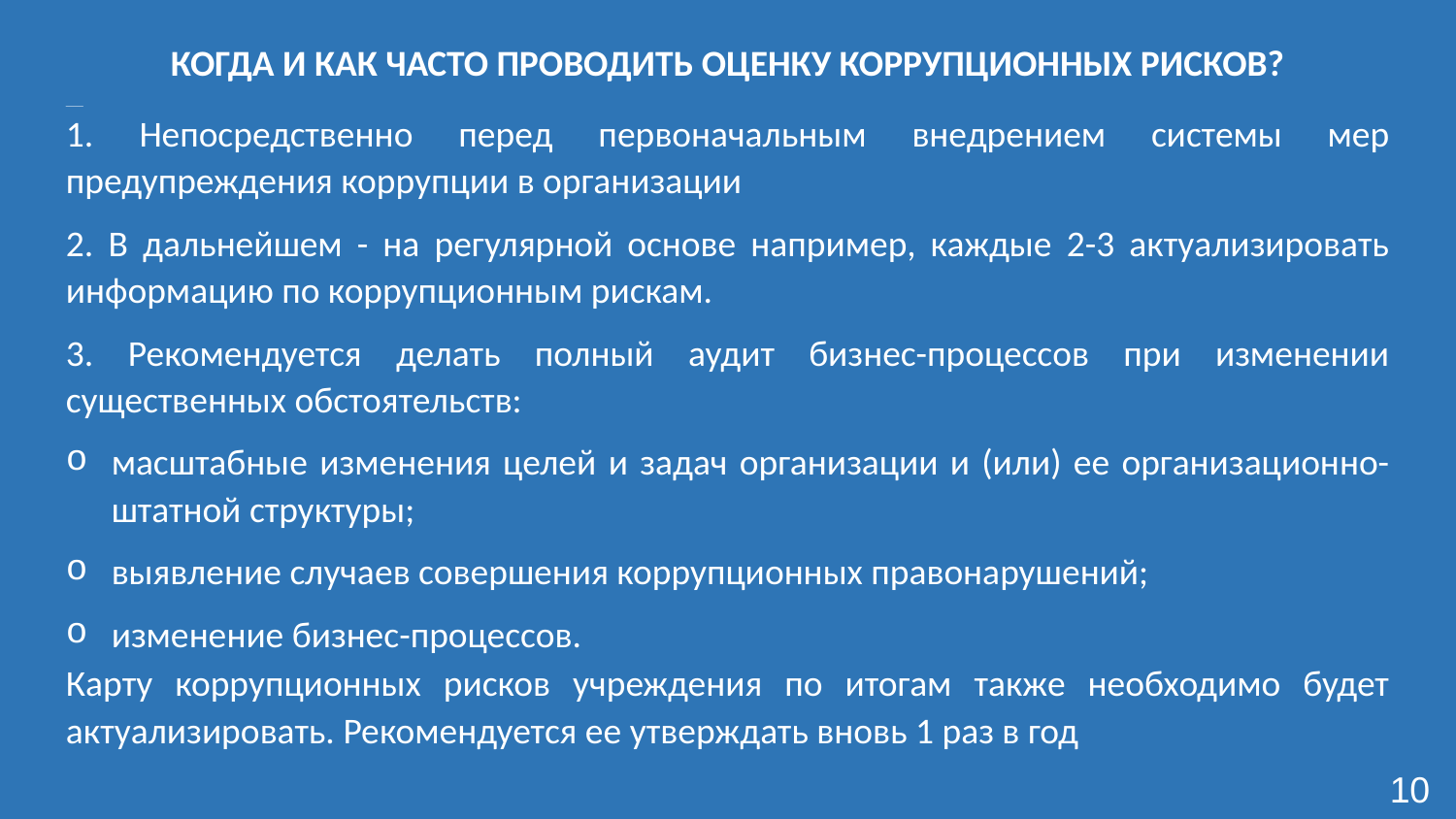

КОГДА И КАК ЧАСТО ПРОВОДИТЬ ОЦЕНКУ КОРРУПЦИОННЫХ РИСКОВ?
______
1. Непосредственно перед первоначальным внедрением системы мер предупреждения коррупции в организации
2. В дальнейшем - на регулярной основе например, каждые 2-3 актуализировать информацию по коррупционным рискам.
3. Рекомендуется делать полный аудит бизнес-процессов при изменении существенных обстоятельств:
масштабные изменения целей и задач организации и (или) ее организационно-штатной структуры;
выявление случаев совершения коррупционных правонарушений;
изменение бизнес-процессов.
Карту коррупционных рисков учреждения по итогам также необходимо будет актуализировать. Рекомендуется ее утверждать вновь 1 раз в год
10